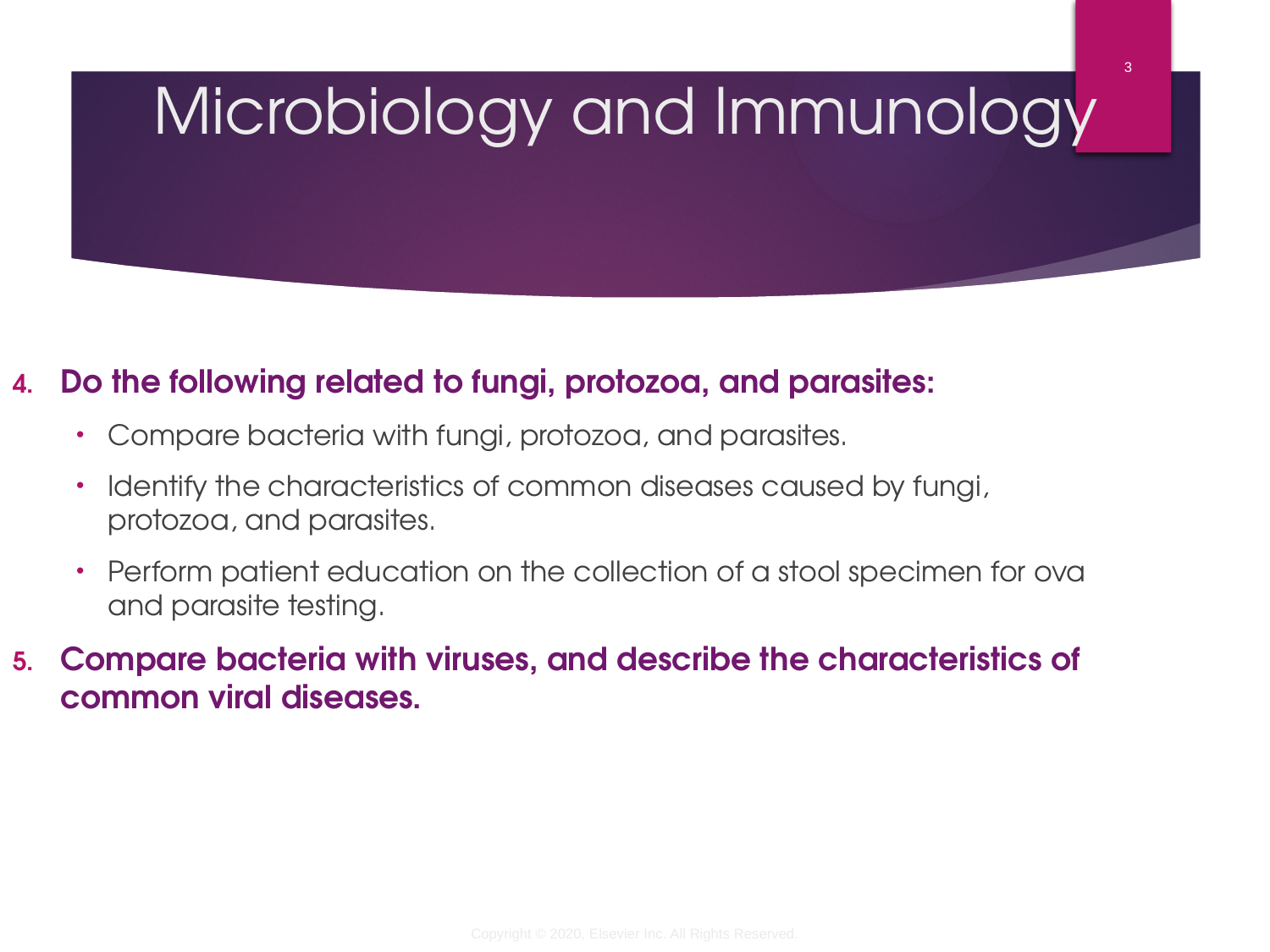

3

Microbiology and Immunology
Do the following related to fungi, protozoa, and parasites:
Compare bacteria with fungi, protozoa, and parasites.
Identify the characteristics of common diseases caused by fungi, protozoa, and parasites.
Perform patient education on the collection of a stool specimen for ova and parasite testing.
Compare bacteria with viruses, and describe the characteristics of common viral diseases.